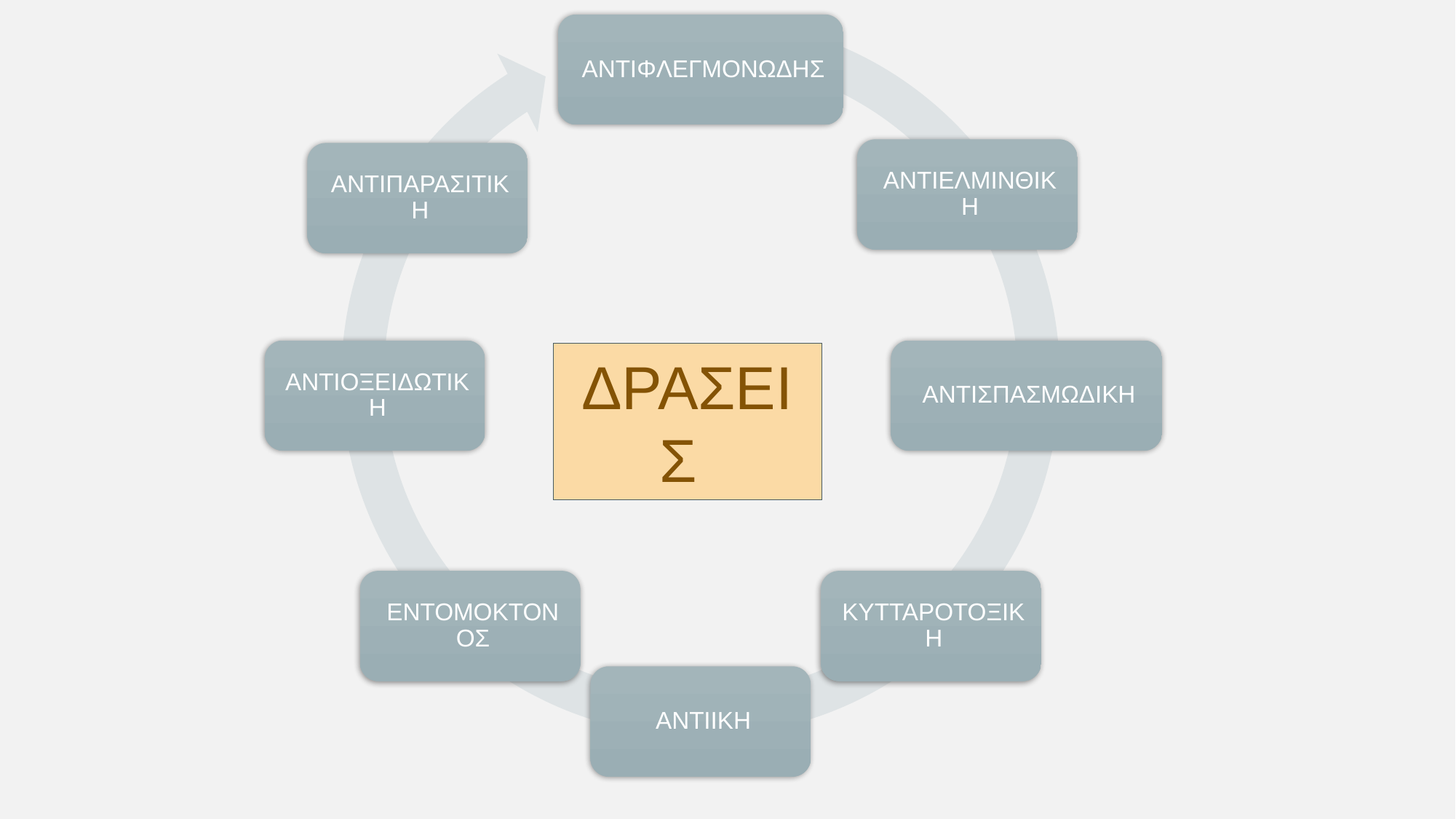

ΑΝΤΙΦΛΕΓΜΟΝΩΔΗΣ
ΑΝΤΙΕΛΜΙΝΘΙΚΗ
ΑΝΤΙΣΠΑΣΜΩΔΙΚΗ
ΚΥΤΤΑΡΟΤΟΞΙΚΗ
ΑΝΤΙΙΚΗ
ΕΝΤΟΜΟΚΤΟΝΟΣ
ΑΝΤΙΟΞΕΙΔΩΤΙΚΗ
ΑΝΤΙΠΑΡΑΣΙΤΙΚΗ
ΔΡΑΣΕΙΣ